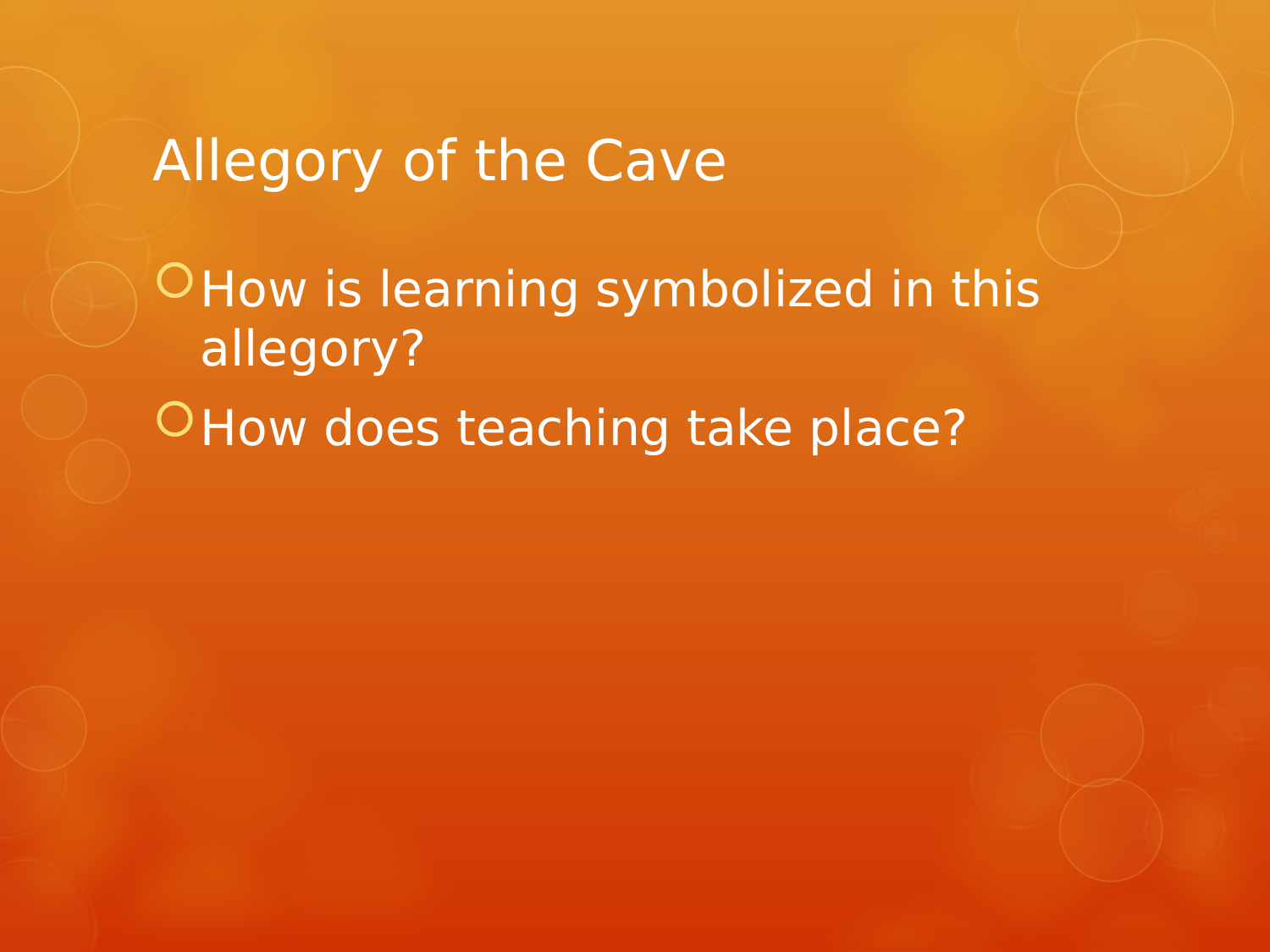

# Allegory of the Cave
How is learning symbolized in this allegory?
How does teaching take place?